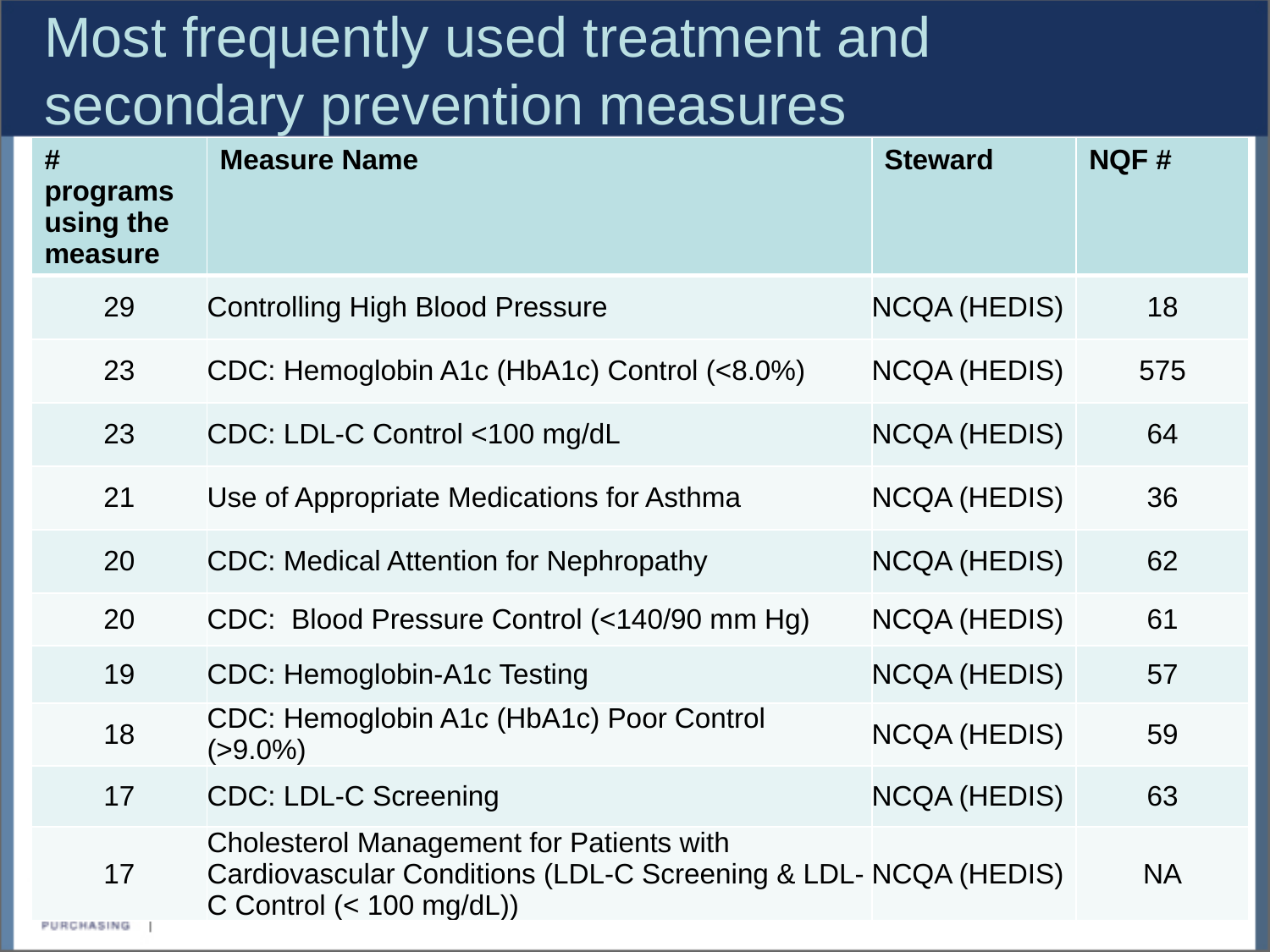

# Most frequently used treatment and secondary prevention measures
| # programs using the measure | Measure Name | Steward | NQF # |
| --- | --- | --- | --- |
| 29 | Controlling High Blood Pressure | NCQA (HEDIS) | 18 |
| 23 | CDC: Hemoglobin A1c (HbA1c) Control (<8.0%) | NCQA (HEDIS) | 575 |
| 23 | CDC: LDL-C Control <100 mg/dL | NCQA (HEDIS) | 64 |
| 21 | Use of Appropriate Medications for Asthma | NCQA (HEDIS) | 36 |
| 20 | CDC: Medical Attention for Nephropathy | NCQA (HEDIS) | 62 |
| 20 | CDC: Blood Pressure Control (<140/90 mm Hg) | NCQA (HEDIS) | 61 |
| 19 | CDC: Hemoglobin-A1c Testing | NCQA (HEDIS) | 57 |
| 18 | CDC: Hemoglobin A1c (HbA1c) Poor Control (>9.0%) | NCQA (HEDIS) | 59 |
| 17 | CDC: LDL-C Screening | NCQA (HEDIS) | 63 |
| 17 | Cholesterol Management for Patients with Cardiovascular Conditions (LDL-C Screening & LDL-C Control (< 100 mg/dL)) | NCQA (HEDIS) | NA |
139